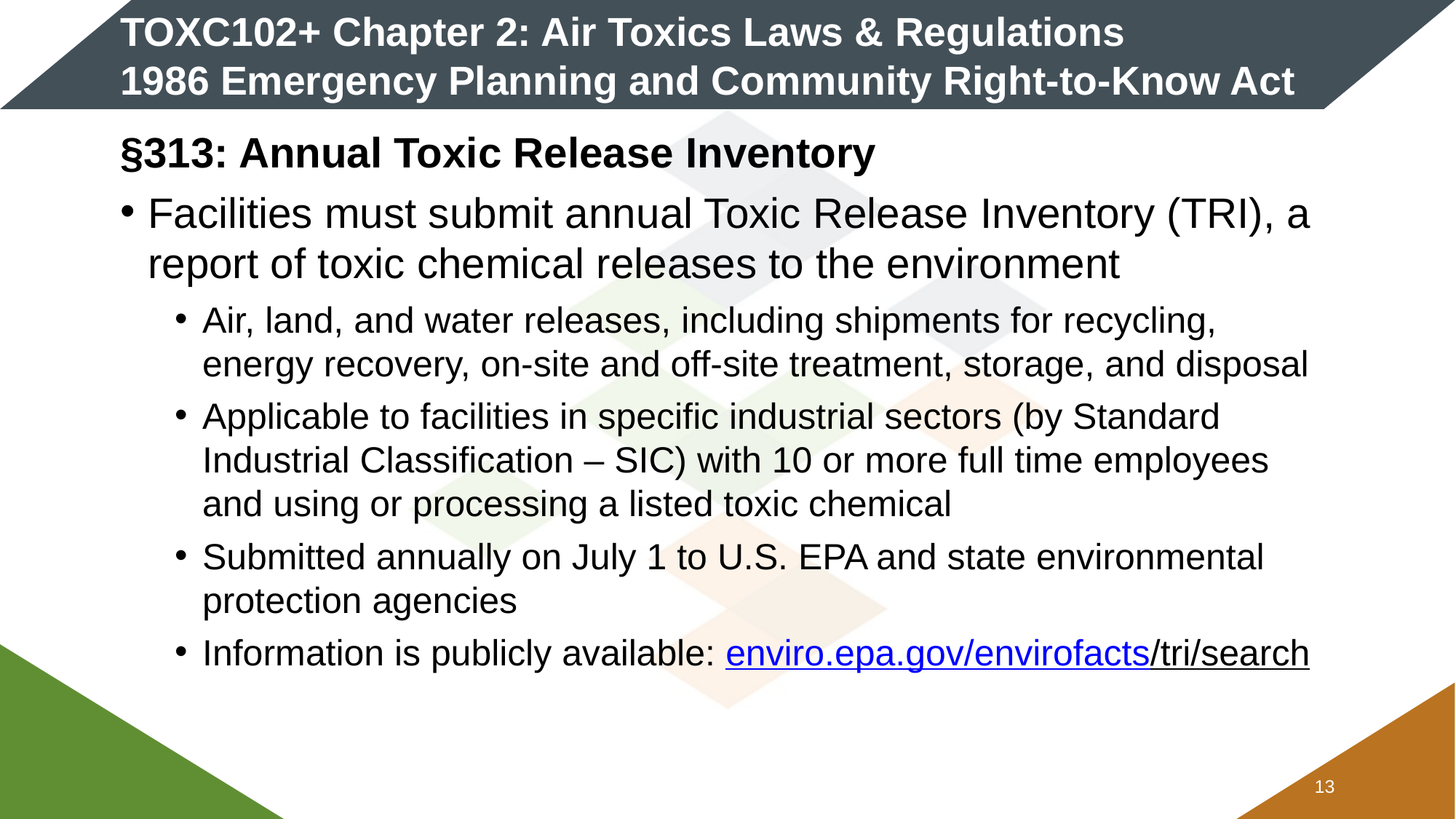

# TOXC102+ Chapter 2: Air Toxics Laws & Regulations 1986 Emergency Planning and Community Right-to-Know Act
§313: Annual Toxic Release Inventory
Facilities must submit annual Toxic Release Inventory (TRI), a report of toxic chemical releases to the environment
Air, land, and water releases, including shipments for recycling, energy recovery, on-site and off-site treatment, storage, and disposal
Applicable to facilities in specific industrial sectors (by Standard Industrial Classification – SIC) with 10 or more full time employees and using or processing a listed toxic chemical
Submitted annually on July 1 to U.S. EPA and state environmental protection agencies
Information is publicly available: enviro.epa.gov/envirofacts/tri/search
13